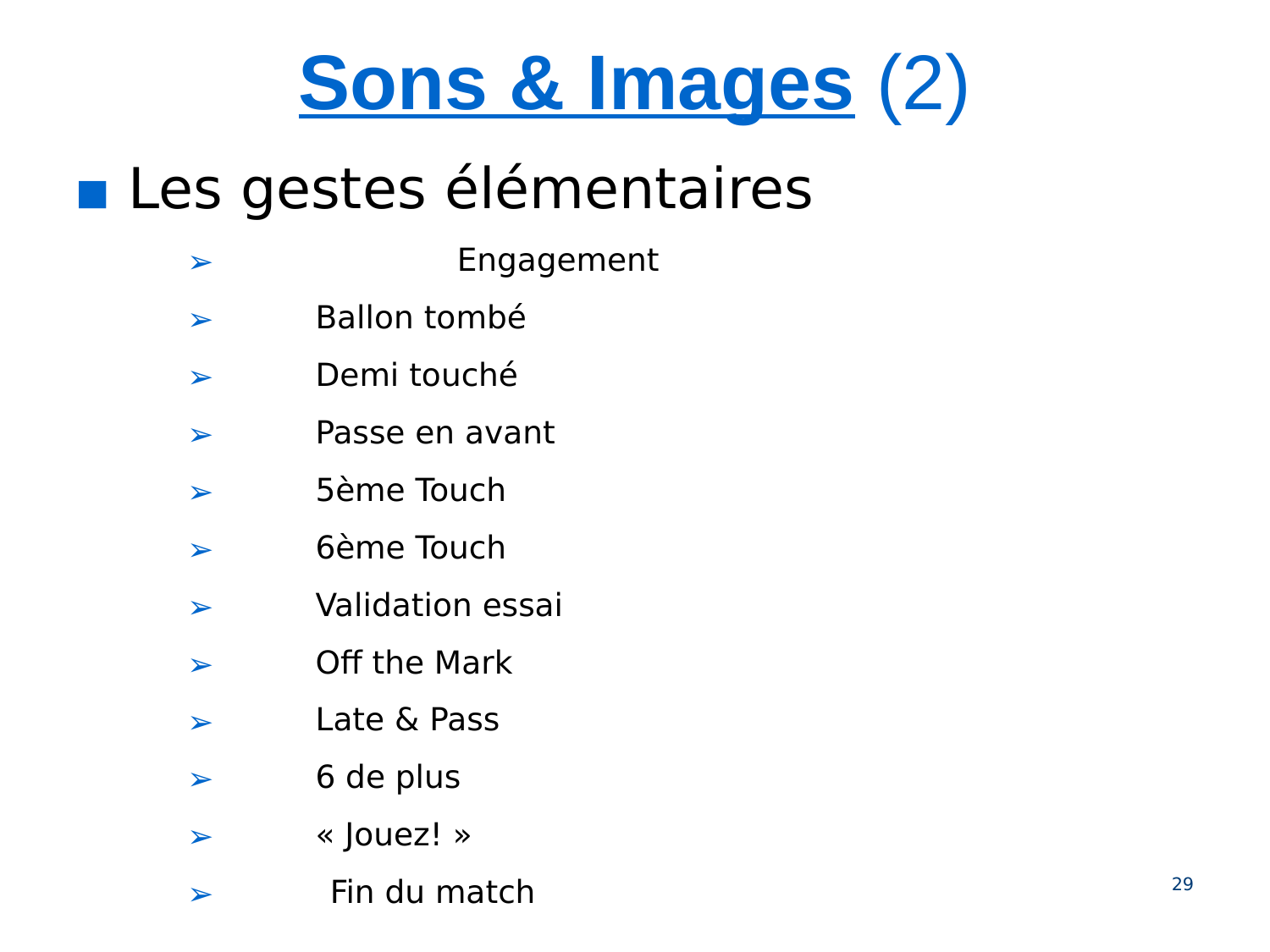

Sons & Images (2)
 Les gestes élémentaires
		Engagement
          Ballon tombé
          Demi touché
          Passe en avant
          5ème Touch
          6ème Touch
          Validation essai
          Off the Mark
          Late & Pass
          6 de plus
          « Jouez! »
     	Fin du match
29